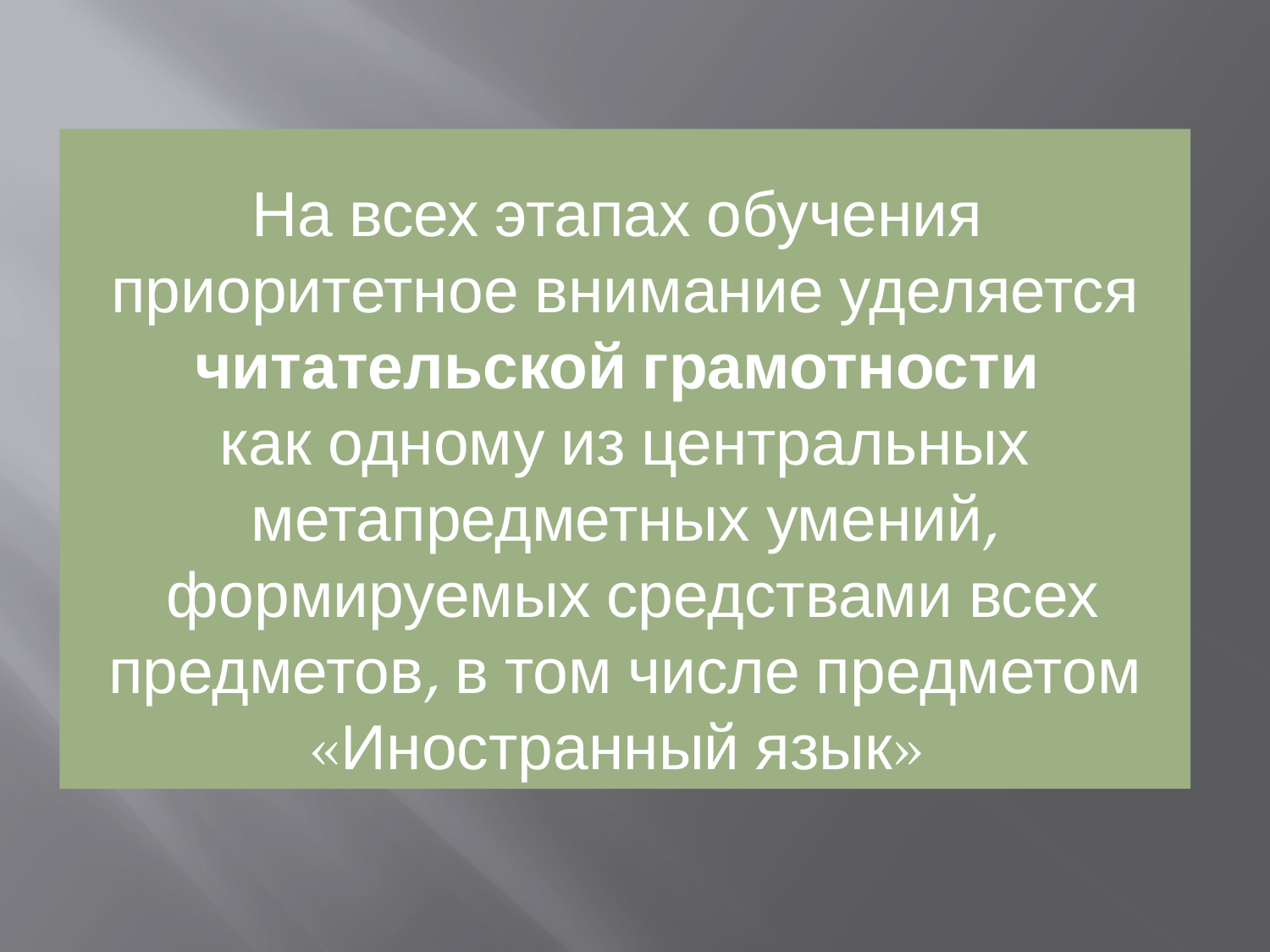

На всех этапах обучения
приоритетное внимание уделяется читательской грамотности
как одному из центральных метапредметных умений,
 формируемых средствами всех предметов, в том числе предметом «Иностранный язык»